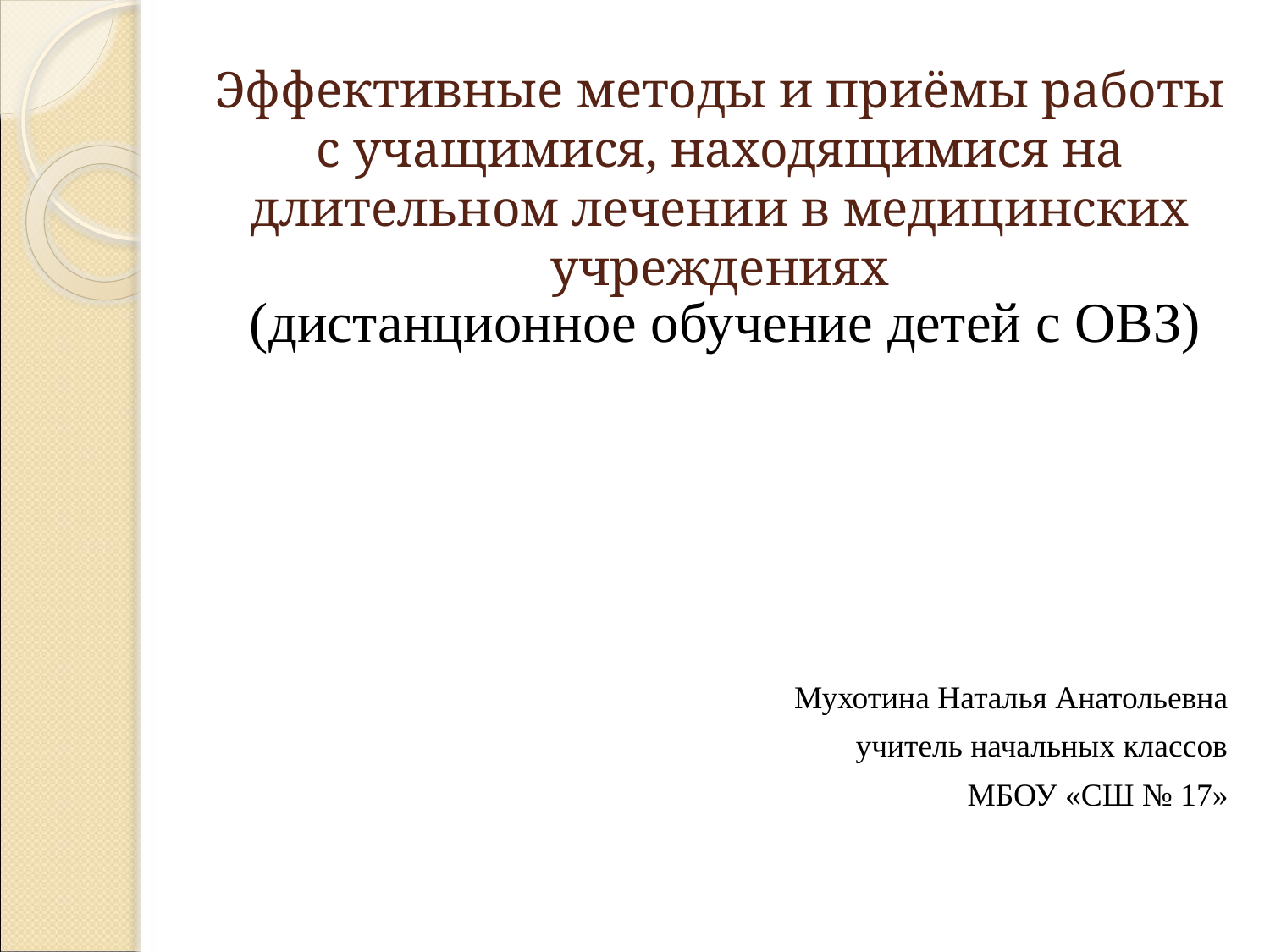

# Эффективные методы и приёмы работы с учащимися, находящимися на длительном лечении в медицинских учреждениях

(дистанционное обучение детей с ОВЗ)

Мухотина Наталья Анатольевна
учитель начальных классов
МБОУ «СШ № 17»